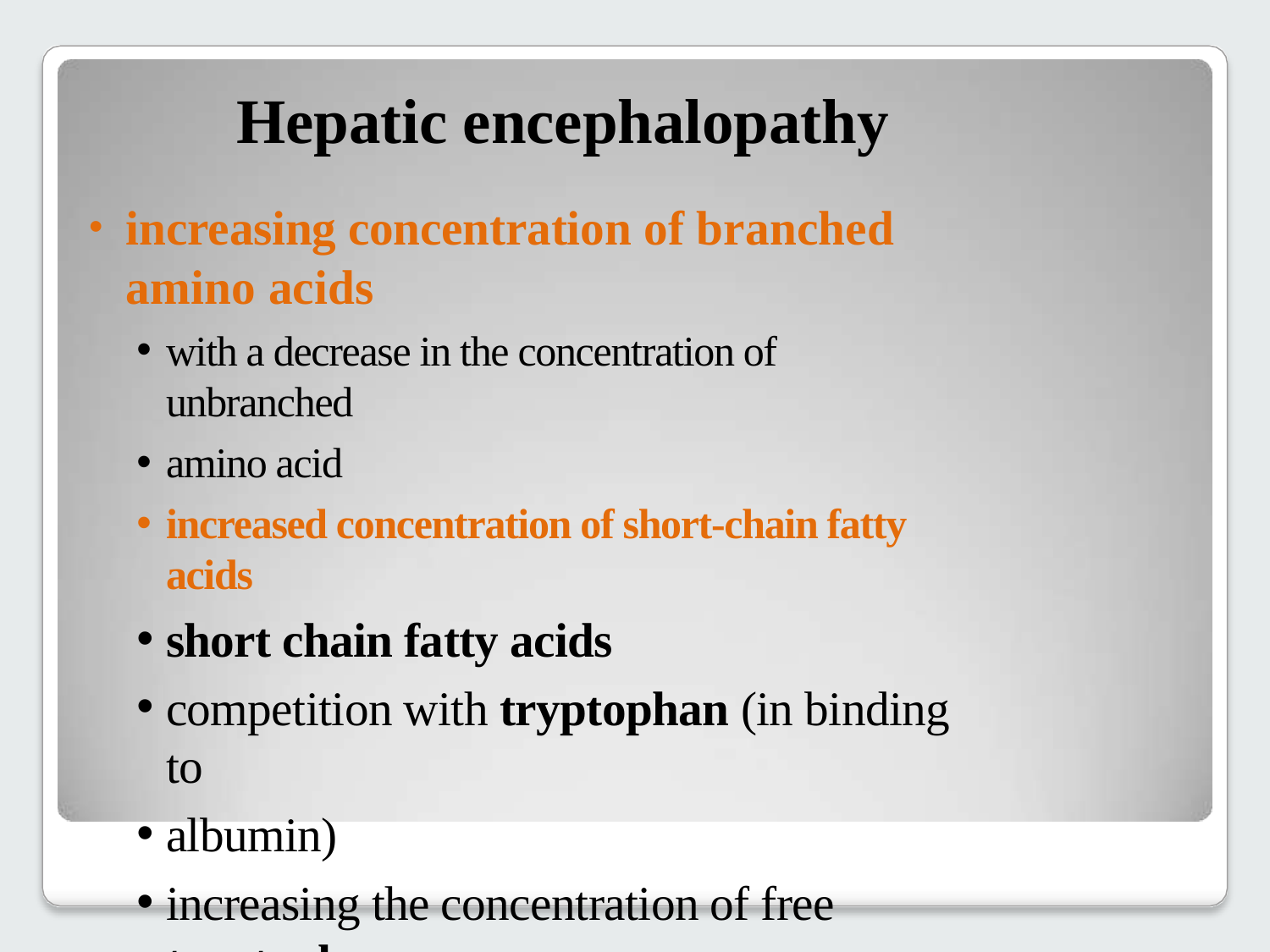

# Hepatic encephalopathy
increasing concentration of branched amino acids
with a decrease in the concentration of unbranched
amino acid
increased concentration of short-chain fatty acids
short chain fatty acids
competition with tryptophan (in binding to
albumin)
increasing the concentration of free tryptophan
(serotonin precursor)